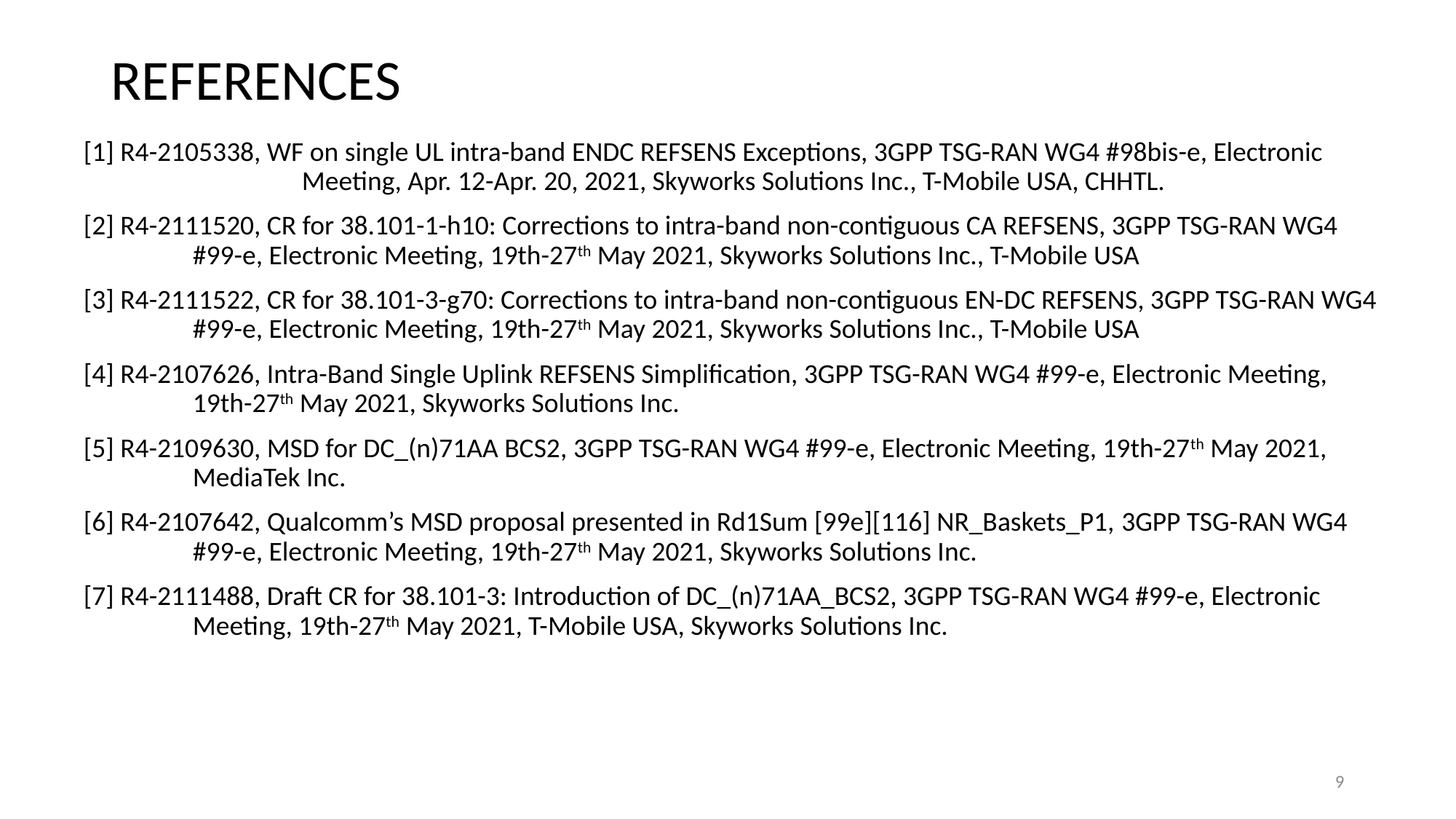

# REFERENCES
[1] R4-2105338, WF on single UL intra-band ENDC REFSENS Exceptions, 3GPP TSG-RAN WG4 #98bis-e, Electronic 		Meeting, Apr. 12-Apr. 20, 2021, Skyworks Solutions Inc., T-Mobile USA, CHHTL.
[2] R4-2111520, CR for 38.101-1-h10: Corrections to intra-band non-contiguous CA REFSENS, 3GPP TSG-RAN WG4 	#99-e, Electronic Meeting, 19th-27th May 2021, Skyworks Solutions Inc., T-Mobile USA
[3] R4-2111522, CR for 38.101-3-g70: Corrections to intra-band non-contiguous EN-DC REFSENS, 3GPP TSG-RAN WG4 	#99-e, Electronic Meeting, 19th-27th May 2021, Skyworks Solutions Inc., T-Mobile USA
[4] R4-2107626, Intra-Band Single Uplink REFSENS Simplification, 3GPP TSG-RAN WG4 #99-e, Electronic Meeting, 	19th-27th May 2021, Skyworks Solutions Inc.
[5] R4-2109630, MSD for DC_(n)71AA BCS2, 3GPP TSG-RAN WG4 #99-e, Electronic Meeting, 19th-27th May 2021, 	MediaTek Inc.
[6] R4-2107642, Qualcomm’s MSD proposal presented in Rd1Sum [99e][116] NR_Baskets_P1, 3GPP TSG-RAN WG4 	#99-e, Electronic Meeting, 19th-27th May 2021, Skyworks Solutions Inc.
[7] R4-2111488, Draft CR for 38.101-3: Introduction of DC_(n)71AA_BCS2, 3GPP TSG-RAN WG4 #99-e, Electronic 	Meeting, 19th-27th May 2021, T-Mobile USA, Skyworks Solutions Inc.

9